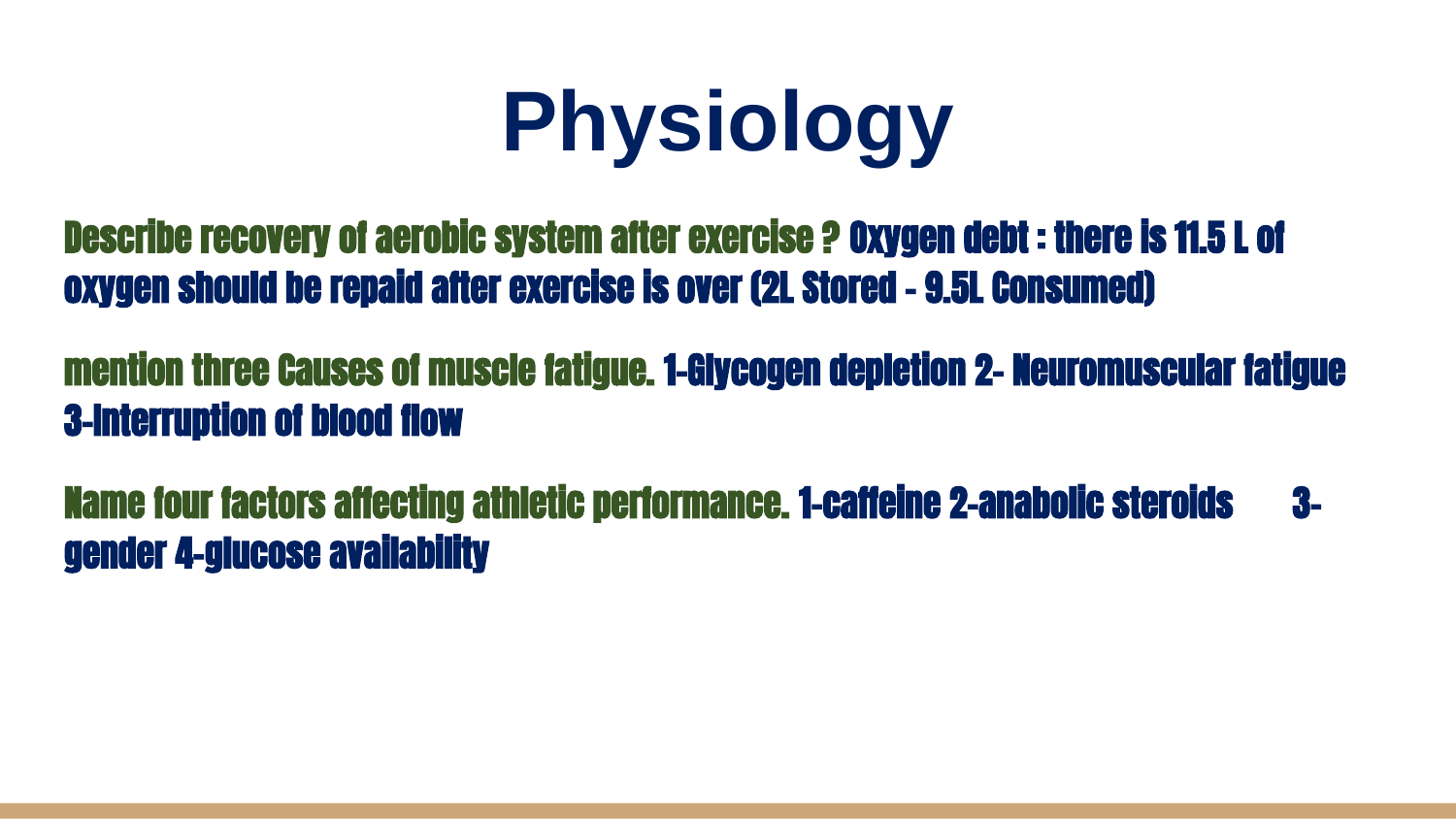

# Physiology
Describe recovery of aerobic system after exercise ? Oxygen debt : there is 11.5 L of oxygen should be repaid after exercise is over (2L Stored – 9.5L Consumed)
mention three Causes of muscle fatigue. 1-Glycogen depletion 2- Neuromuscular fatigue  3-Interruption of blood flow
Name four factors affecting athletic performance. 1-caffeine 2-anabolic steroids       3- gender 4-glucose availability